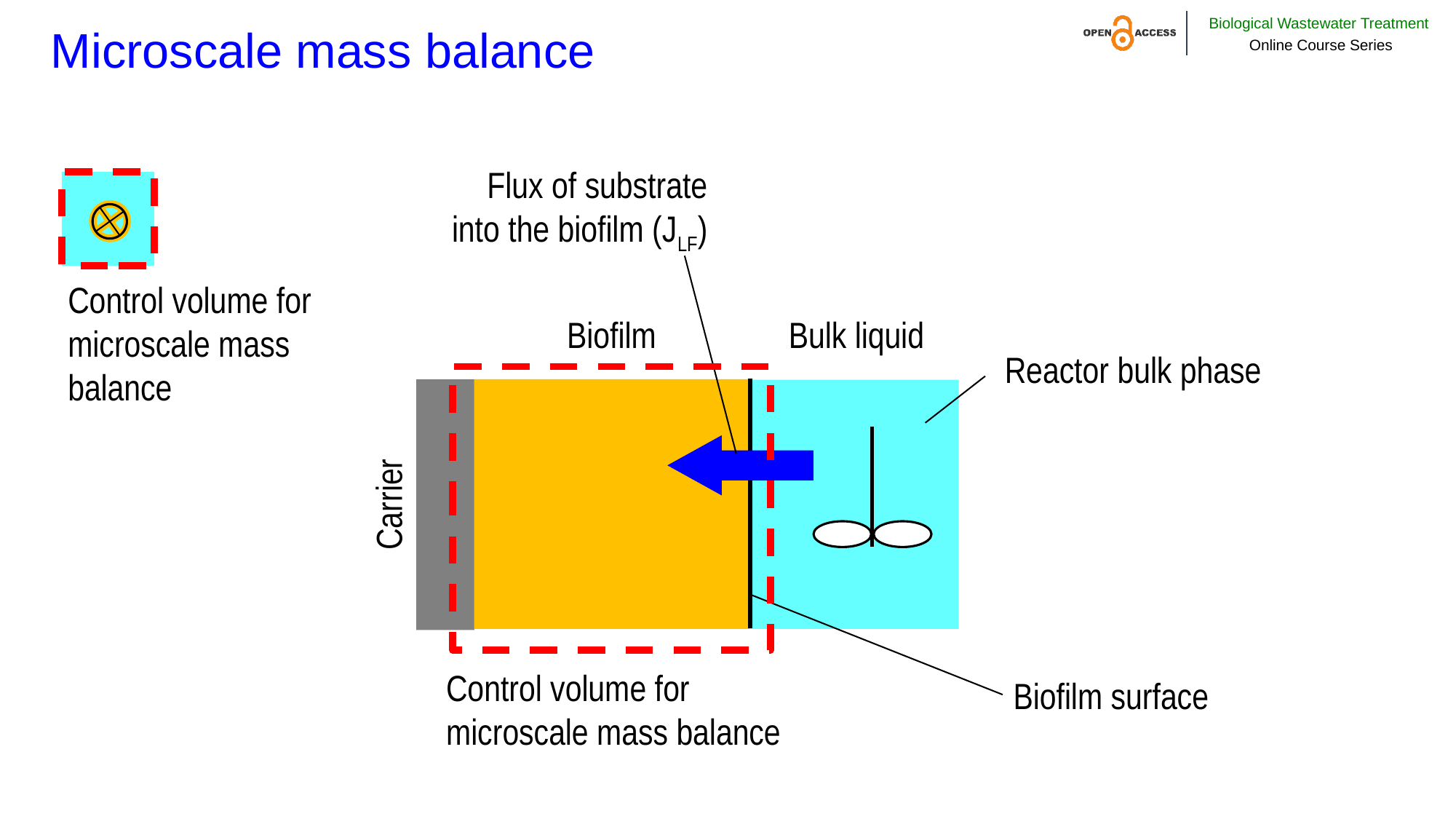

# Microscale mass balance
Flux of substrate into the biofilm (JLF)

Control volume for microscale mass balance
Biofilm
Bulk liquid
Reactor bulk phase

Carrier
Control volume for microscale mass balance
Biofilm surface